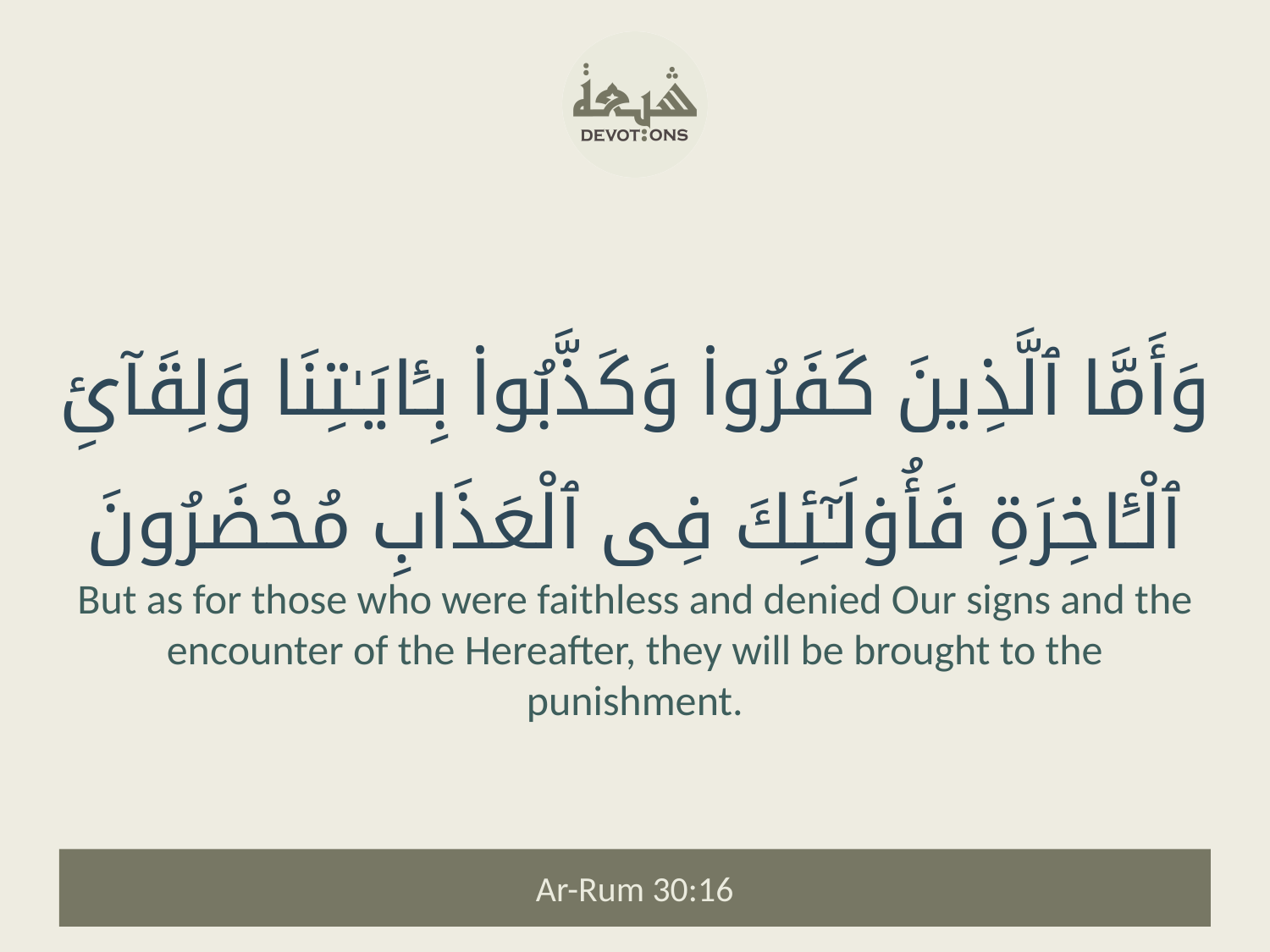

وَأَمَّا ٱلَّذِينَ كَفَرُوا۟ وَكَذَّبُوا۟ بِـَٔايَـٰتِنَا وَلِقَآئِ ٱلْـَٔاخِرَةِ فَأُو۟لَـٰٓئِكَ فِى ٱلْعَذَابِ مُحْضَرُونَ
But as for those who were faithless and denied Our signs and the encounter of the Hereafter, they will be brought to the punishment.
Ar-Rum 30:16